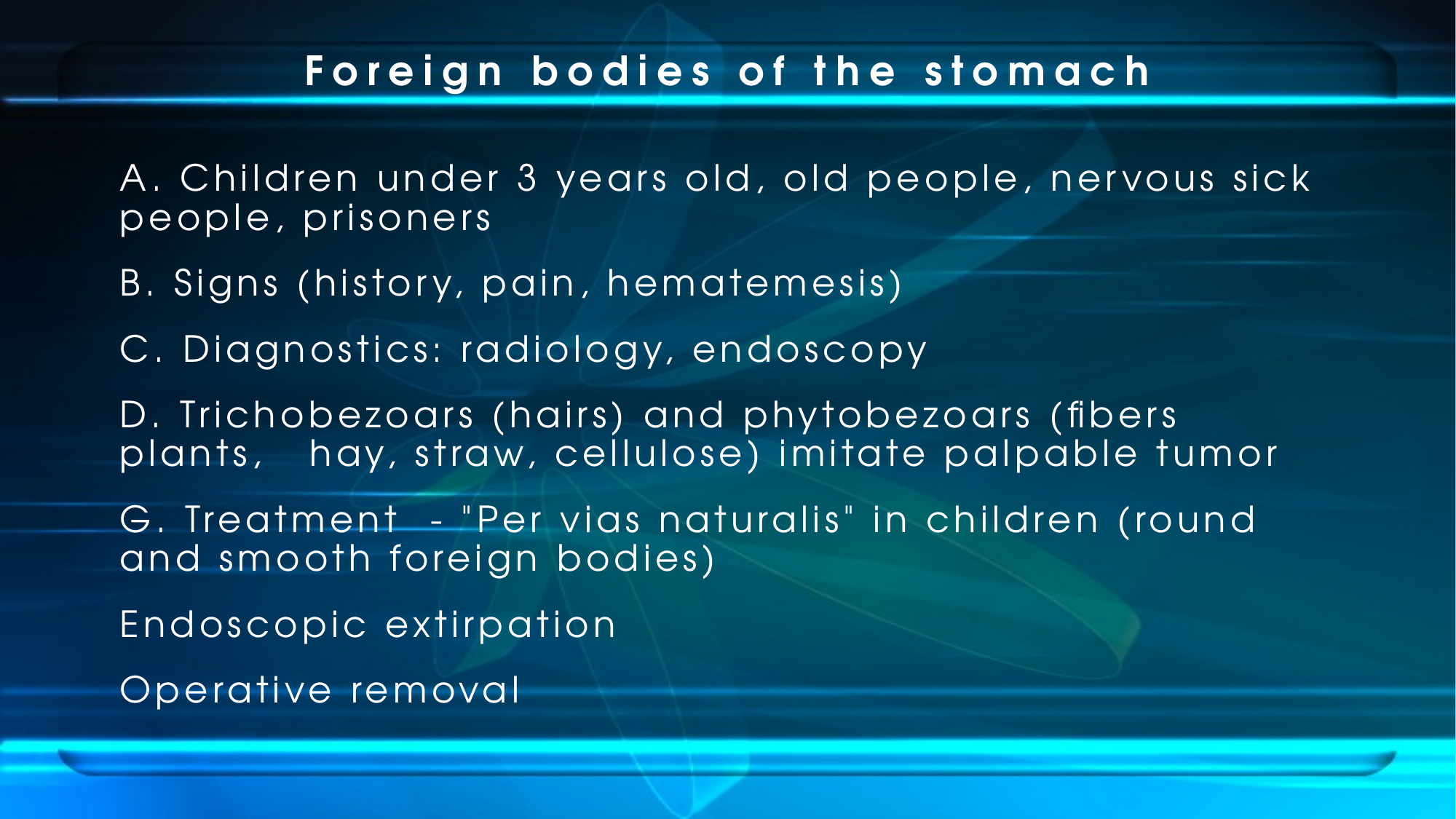

# Foreign bodies of the stomach
A. Children under 3 years old, old people, nervous sick people, prisoners
B. Signs (history, pain, hematemesis)
C. Diagnostics: radiology, endoscopy
D. Trichobezoars (hairs) and phytobezoars (fibers plants,   hay, straw, cellulose) imitate palpable tumor
G. Treatment  - "Per vias naturalis" in children (round and smooth foreign bodies)
Endoscopic extirpation
Operative removal